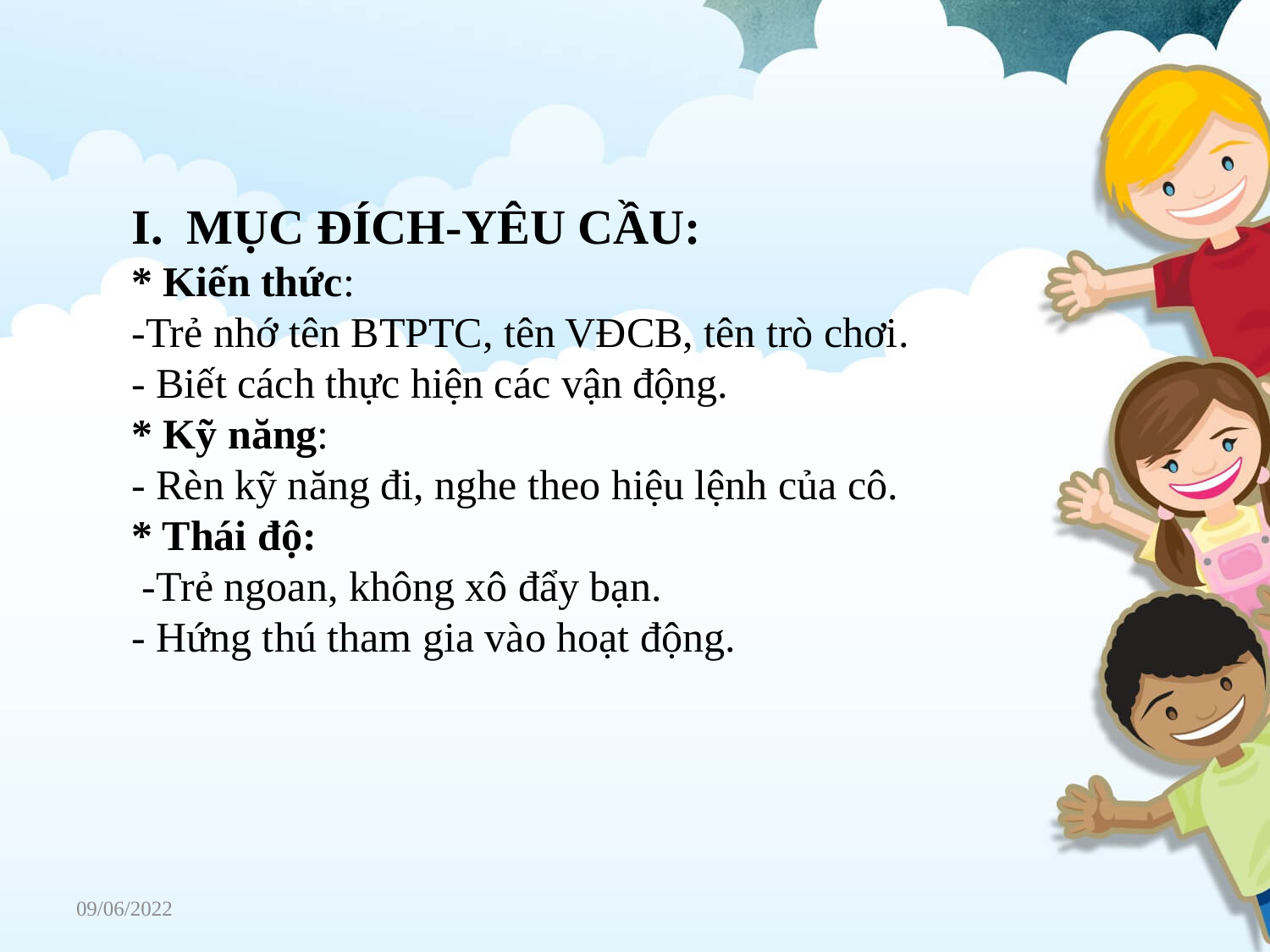

MỤC ĐÍCH-YÊU CẦU:
* Kiến thức:
-Trẻ nhớ tên BTPTC, tên VĐCB, tên trò chơi.
- Biết cách thực hiện các vận động.
* Kỹ năng:
- Rèn kỹ năng đi, nghe theo hiệu lệnh của cô.
* Thái độ:
 -Trẻ ngoan, không xô đẩy bạn.
- Hứng thú tham gia vào hoạt động.

09/06/2022